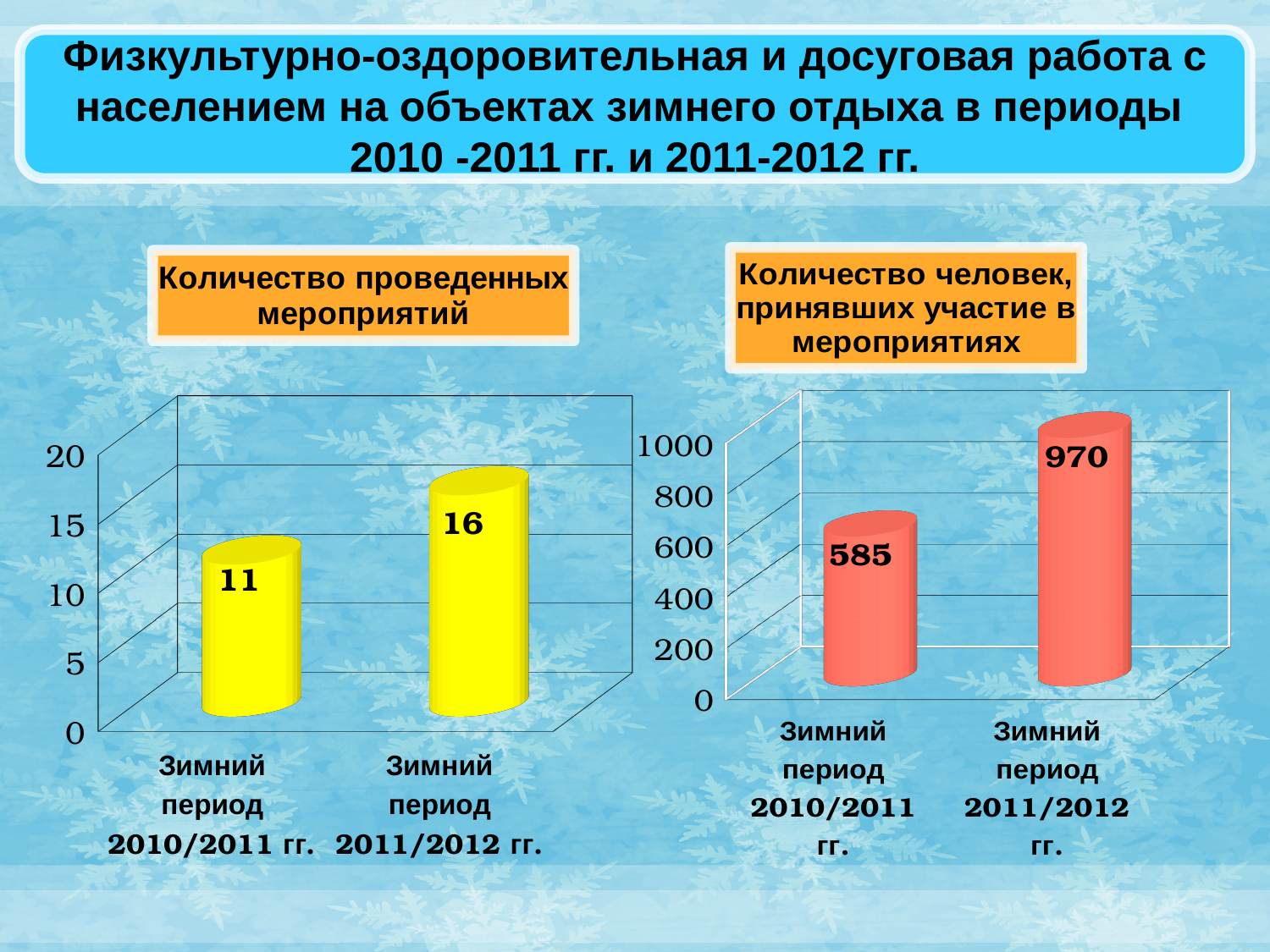

Физкультурно-оздоровительная и досуговая работа с населением на объектах зимнего отдыха в периоды
2010 -2011 гг. и 2011-2012 гг.

[unsupported chart]

[unsupported chart]